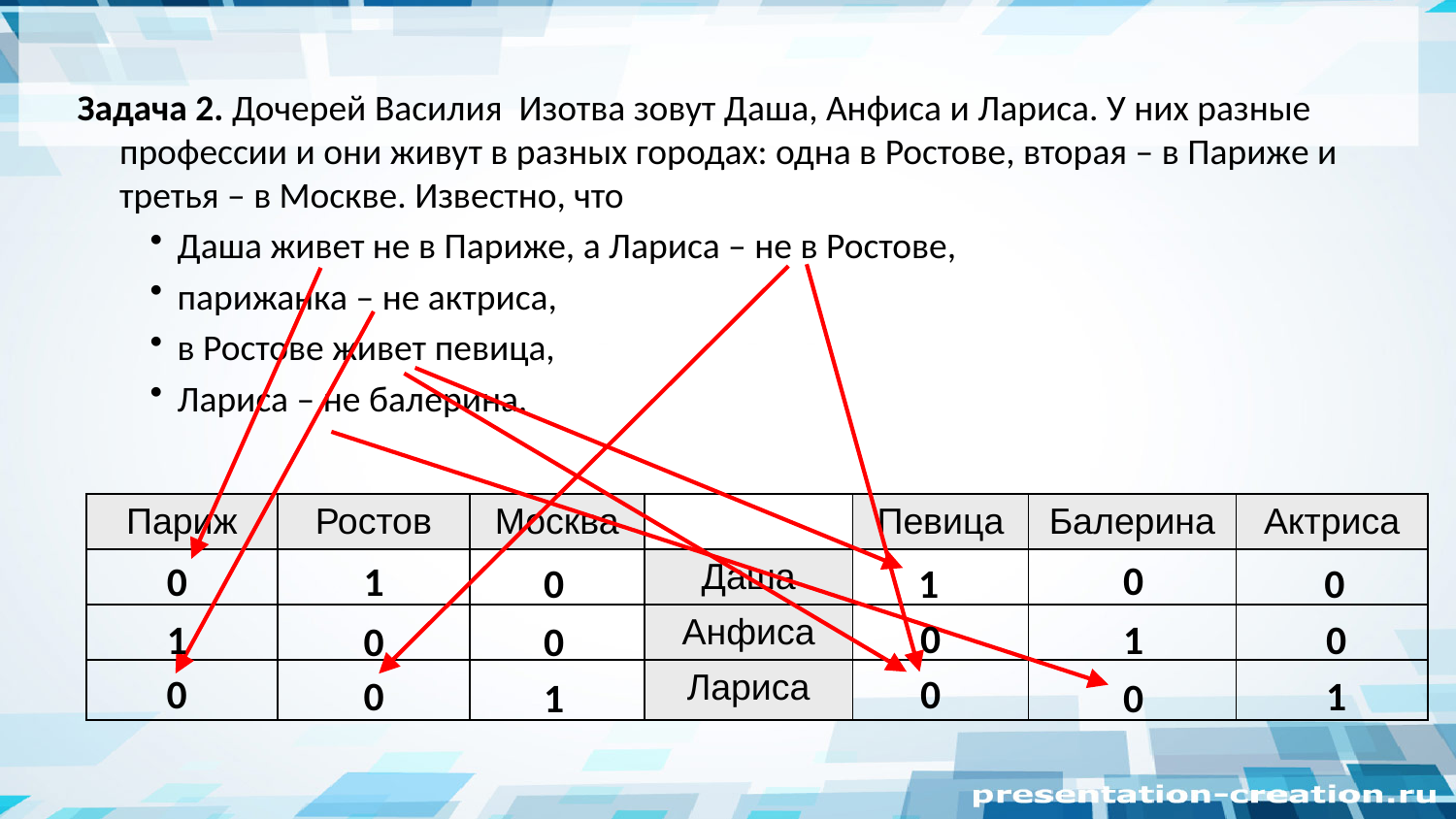

Задача 2. Дочерей Василия  Изотва зовут Даша, Анфиса и Лариса. У них разные профессии и они живут в разных городах: одна в Ростове, вторая – в Париже и третья – в Москве. Известно, что
Даша живет не в Париже, а Лариса – не в Ростове,
парижанка – не актриса,
в Ростове живет певица,
Лариса – не балерина.

| Париж | Ростов | Москва |  | Певица | Балерина | Актриса |
| --- | --- | --- | --- | --- | --- | --- |
|  |  |  | Даша |  |  |  |
|  |  |  | Анфиса |  |  |  |
|  |  |  | Лариса |  |  |  |
0
0
1
1
0
0
0
1
1
0
0
0
0
0
0
1
0
1